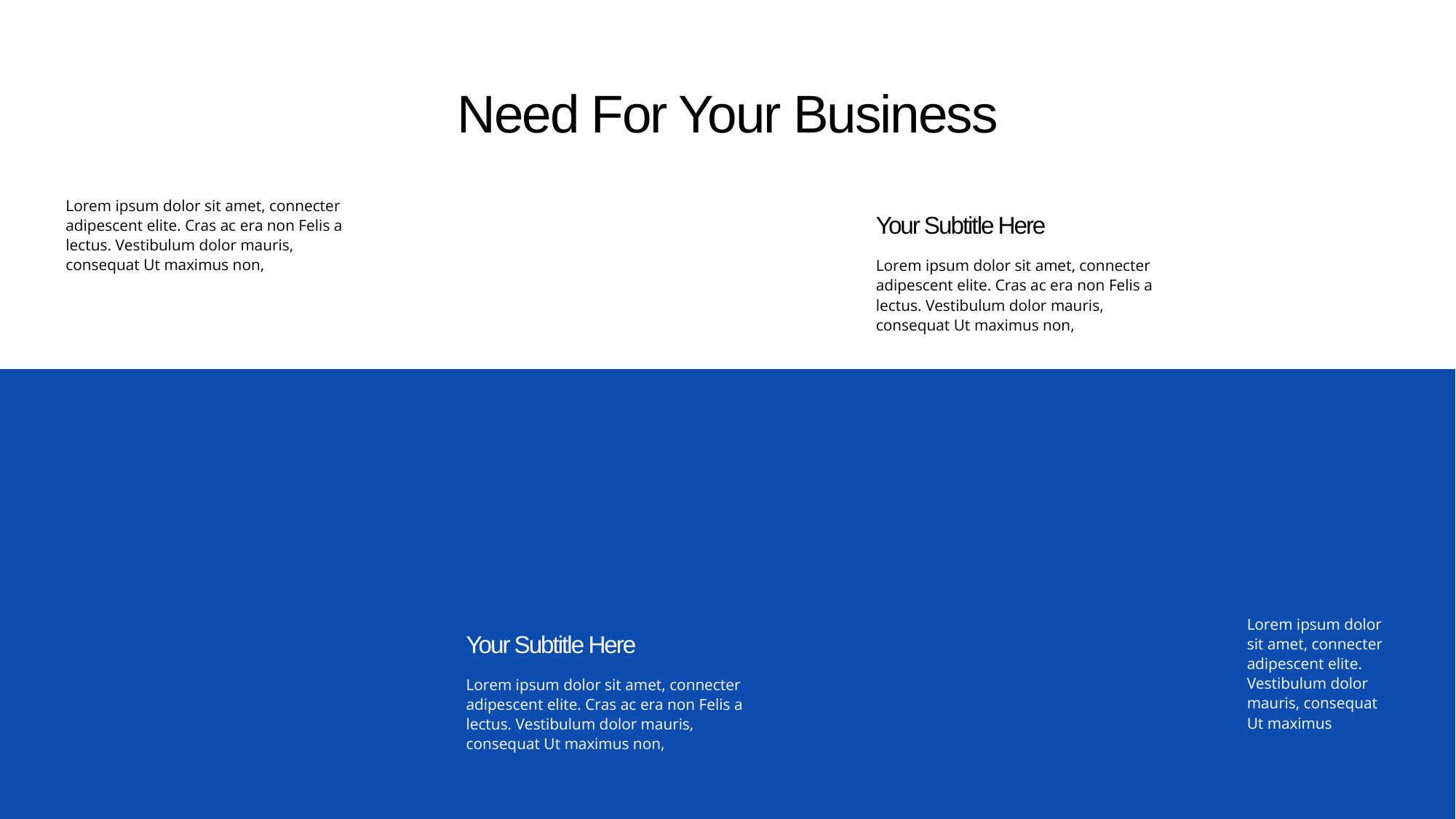

Need For Your Business

Lorem ipsum dolor sit amet, connecter adipescent elite. Cras ac era non Felis a lectus. Vestibulum dolor mauris, consequat Ut maximus non,
Your Subtitle Here
Lorem ipsum dolor sit amet, connecter adipescent elite. Cras ac era non Felis a lectus. Vestibulum dolor mauris, consequat Ut maximus non,

Lorem ipsum dolor sit amet, connecter adipescent elite. Vestibulum dolor mauris, consequat Ut maximus
Your Subtitle Here
Lorem ipsum dolor sit amet, connecter adipescent elite. Cras ac era non Felis a lectus. Vestibulum dolor mauris, consequat Ut maximus non,